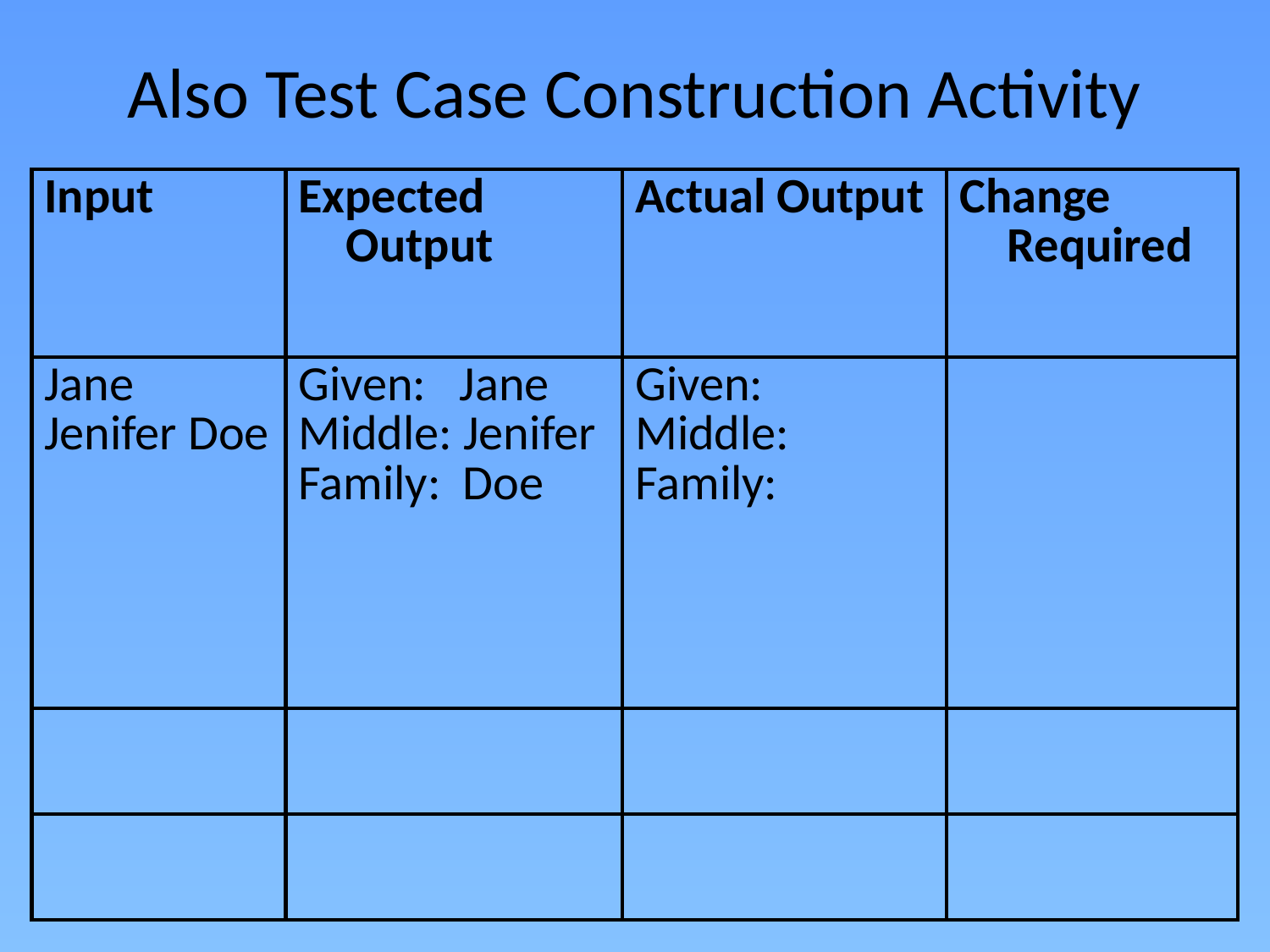

# Also Test Case Construction Activity
| Input | Expected Output | Actual Output | Change Required |
| --- | --- | --- | --- |
| Jane Jenifer Doe | Given: Jane Middle: Jenifer Family: Doe | Given: Middle: Family: |  |
|  |  |  |  |
|  |  |  |  |